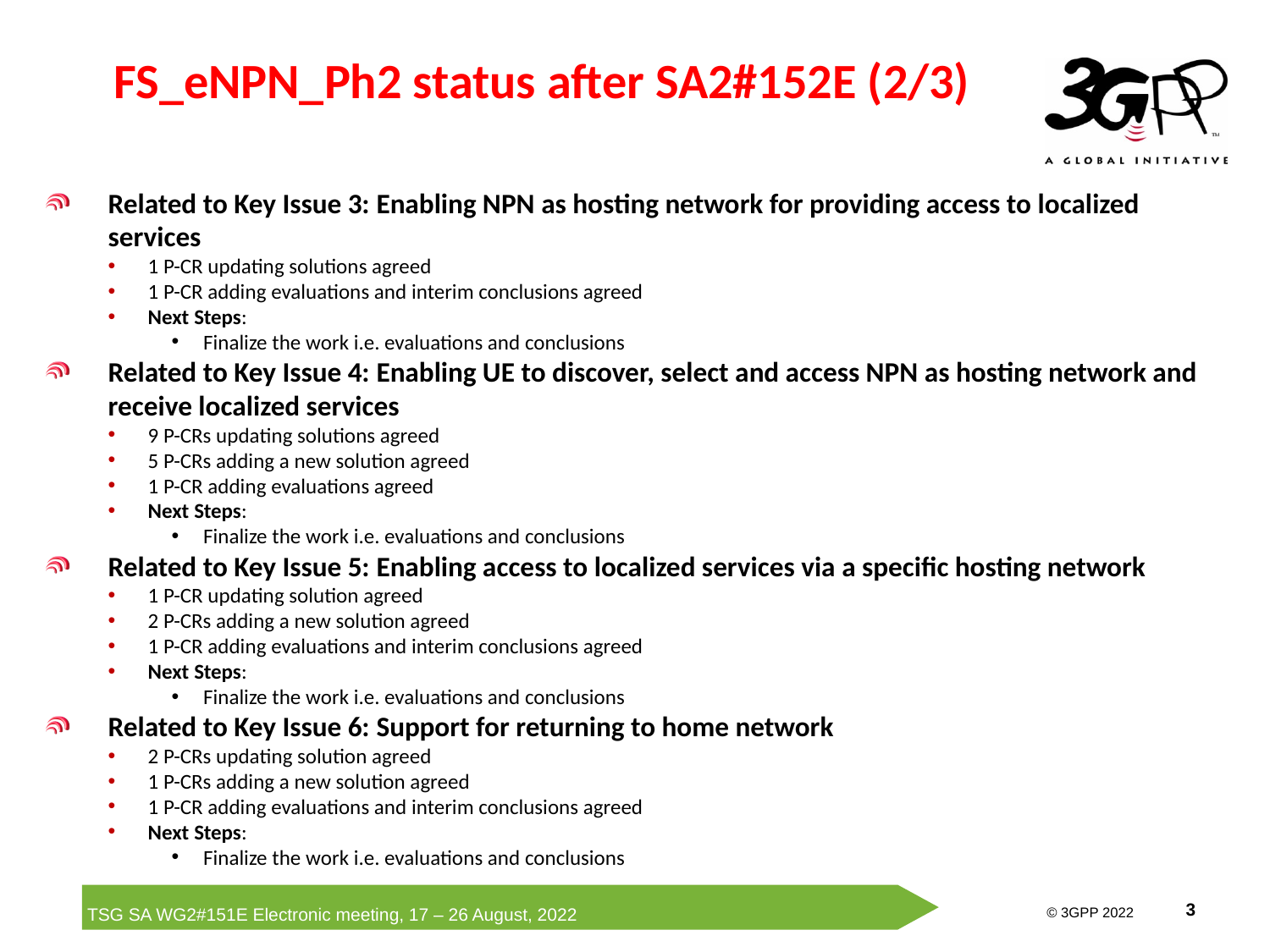

# FS_eNPN_Ph2 status after SA2#152E (2/3)
Related to Key Issue 3: Enabling NPN as hosting network for providing access to localized services
1 P-CR updating solutions agreed
1 P-CR adding evaluations and interim conclusions agreed
Next Steps:
Finalize the work i.e. evaluations and conclusions
Related to Key Issue 4: Enabling UE to discover, select and access NPN as hosting network and receive localized services
9 P-CRs updating solutions agreed
5 P-CRs adding a new solution agreed
1 P-CR adding evaluations agreed
Next Steps:
Finalize the work i.e. evaluations and conclusions
Related to Key Issue 5: Enabling access to localized services via a specific hosting network
1 P-CR updating solution agreed
2 P-CRs adding a new solution agreed
1 P-CR adding evaluations and interim conclusions agreed
Next Steps:
Finalize the work i.e. evaluations and conclusions
Related to Key Issue 6: Support for returning to home network
2 P-CRs updating solution agreed
1 P-CRs adding a new solution agreed
1 P-CR adding evaluations and interim conclusions agreed
Next Steps:
Finalize the work i.e. evaluations and conclusions